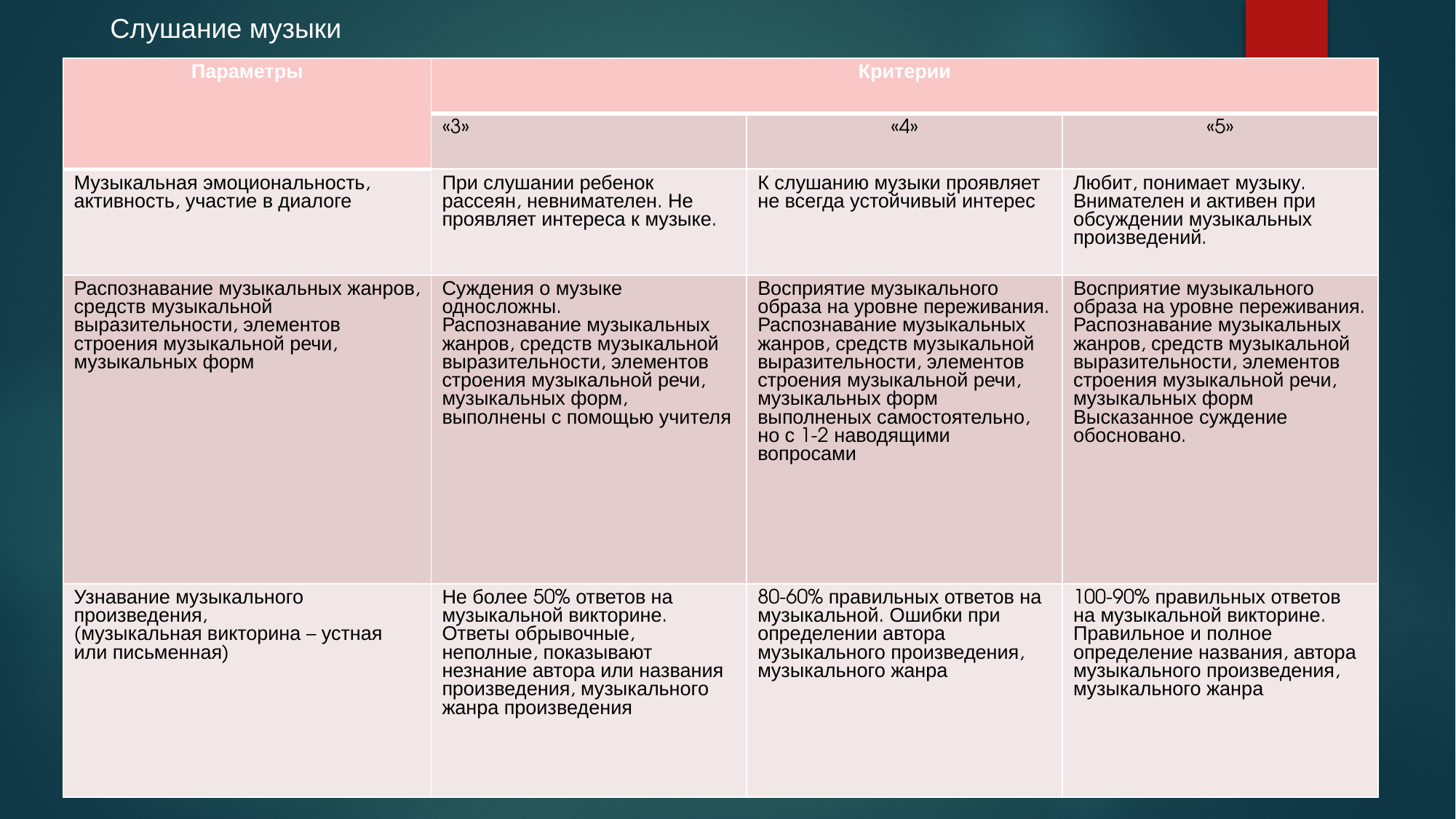

Слушание музыки
#
| Параметры | Критерии |  |  |
| --- | --- | --- | --- |
|  | «3» | «4» | «5» |
| Музыкальная эмоциональность, активность, участие в диалоге | При слушании ребенок рассеян, невнимателен. Не проявляет интереса к музыке. | К слушанию музыки проявляет не всегда устойчивый интерес | Любит, понимает музыку. Внимателен и активен при обсуждении музыкальных произведений. |
| Распознавание музыкальных жанров, средств музыкальной выразительности, элементов строения музыкальной речи, музыкальных форм | Суждения о музыке односложны. Распознавание музыкальных жанров, средств музыкальной выразительности, элементов строения музыкальной речи, музыкальных форм, выполнены с помощью учителя | Восприятие музыкального образа на уровне переживания. Распознавание музыкальных жанров, средств музыкальной выразительности, элементов строения музыкальной речи, музыкальных форм выполненых самостоятельно, но с 1-2 наводящими вопросами | Восприятие музыкального образа на уровне переживания. Распознавание музыкальных жанров, средств музыкальной выразительности, элементов строения музыкальной речи, музыкальных форм Высказанное суждение обосновано. |
| Узнавание музыкального произведения, (музыкальная викторина – устная или письменная) | Не более 50% ответов на музыкальной викторине. Ответы обрывочные, неполные, показывают незнание автора или названия произведения, музыкального жанра произведения | 80-60% правильных ответов на музыкальной. Ошибки при определении автора музыкального произведения, музыкального жанра | 100-90% правильных ответов на музыкальной викторине. Правильное и полное определение названия, автора музыкального произведения, музыкального жанра |